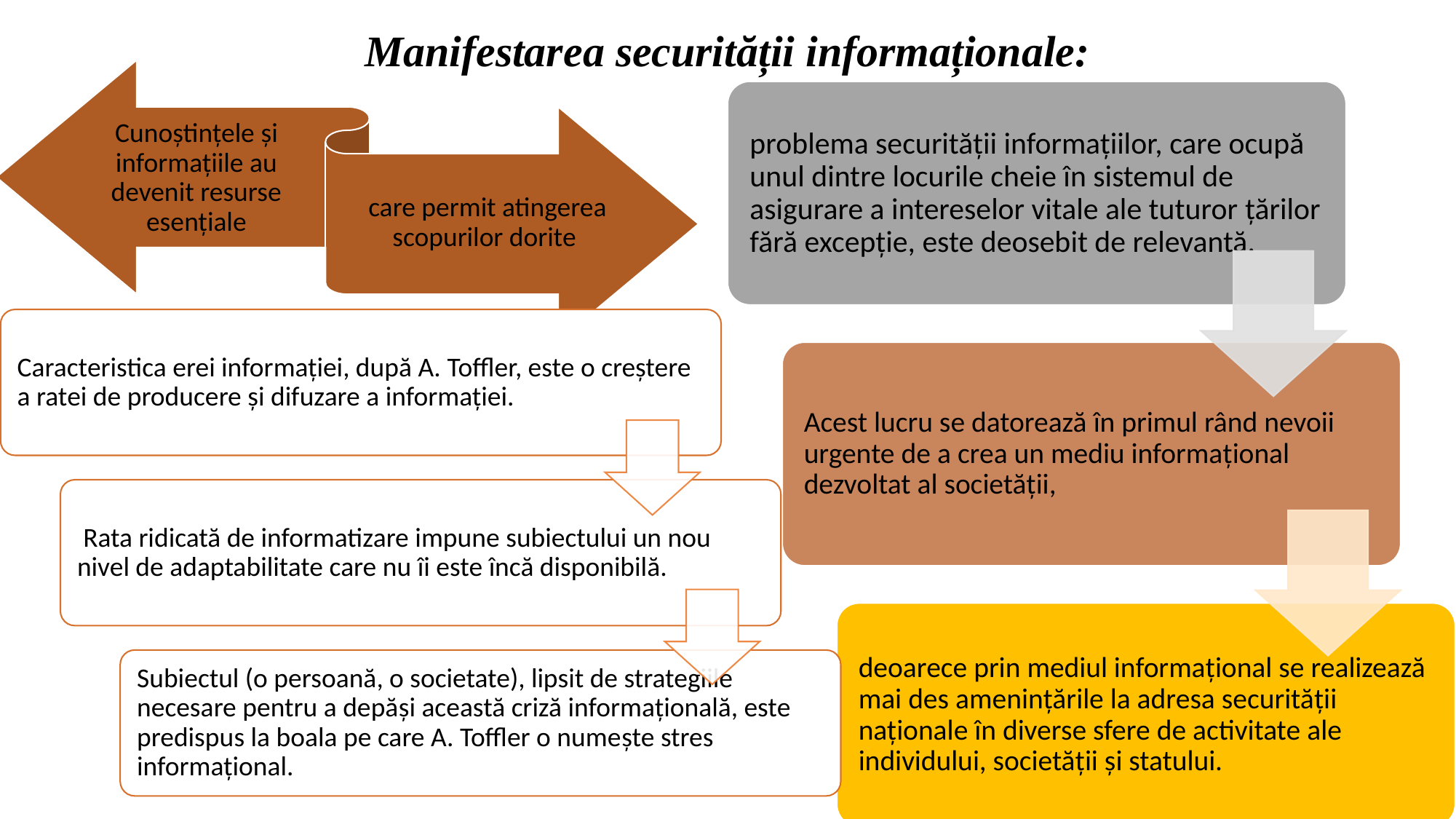

# Manifestarea securității informaționale:
Cunoștințele și informațiile au devenit resurse esențiale
 care permit atingerea scopurilor dorite
problema securității informațiilor, care ocupă unul dintre locurile cheie în sistemul de asigurare a intereselor vitale ale tuturor țărilor fără excepție, este deosebit de relevantă.
Acest lucru se datorează în primul rând nevoii urgente de a crea un mediu informațional dezvoltat al societății,
deoarece prin mediul informațional se realizează mai des amenințările la adresa securității naționale în diverse sfere de activitate ale individului, societății și statului.

Caracteristica erei informaţiei, după A. Toffler, este o creştere a ratei de producere şi difuzare a informaţiei.
 Rata ridicată de informatizare impune subiectului un nou nivel de adaptabilitate care nu îi este încă disponibilă.
Subiectul (o persoană, o societate), lipsit de strategiile necesare pentru a depăși această criză informațională, este predispus la boala pe care A. Toffler o numește stres informațional.